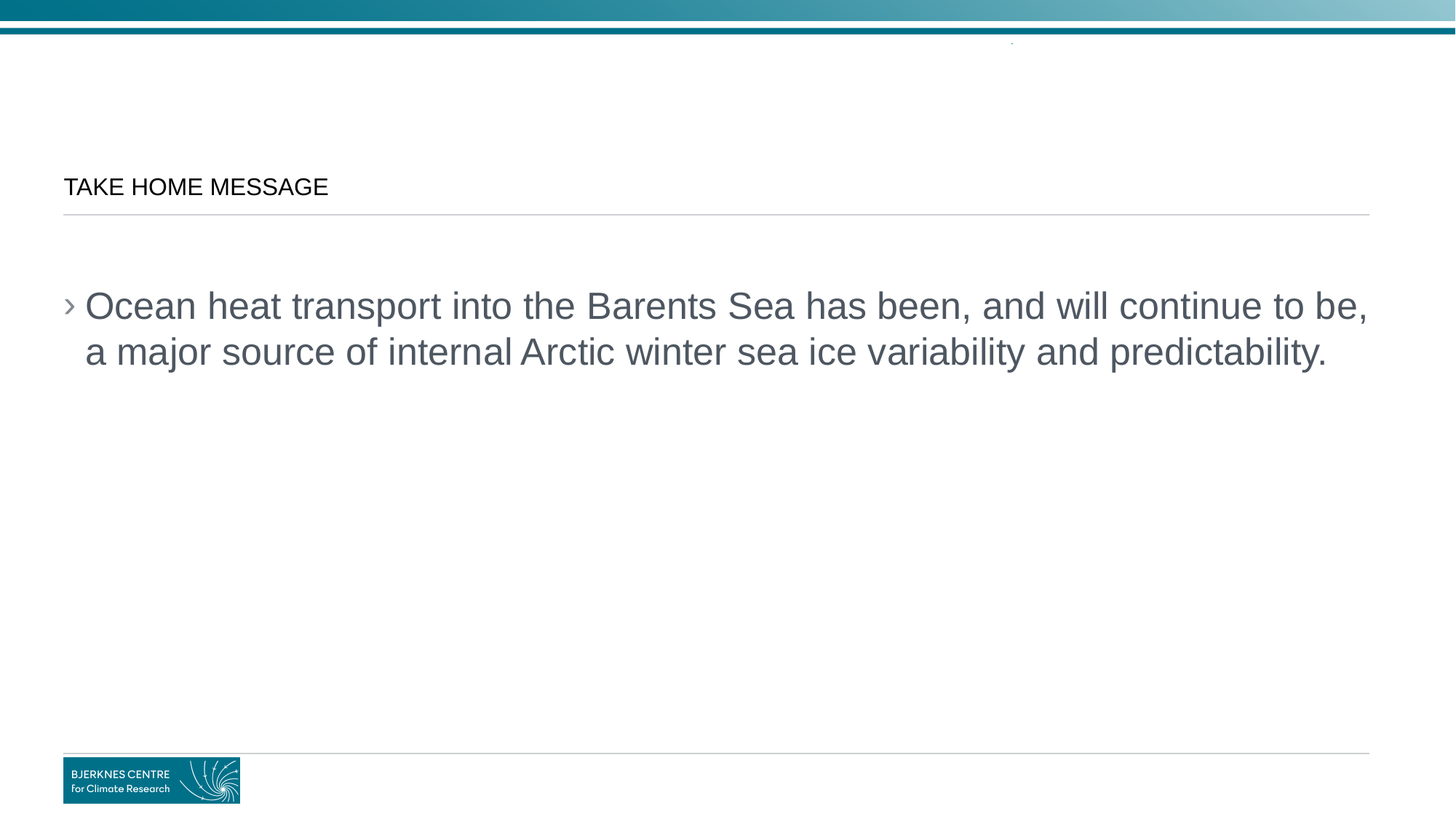

# TAKE HOME MESSAGE

Ocean heat transport into the Barents Sea has been, and will continue to be, a major source of internal Arctic winter sea ice variability and predictability.